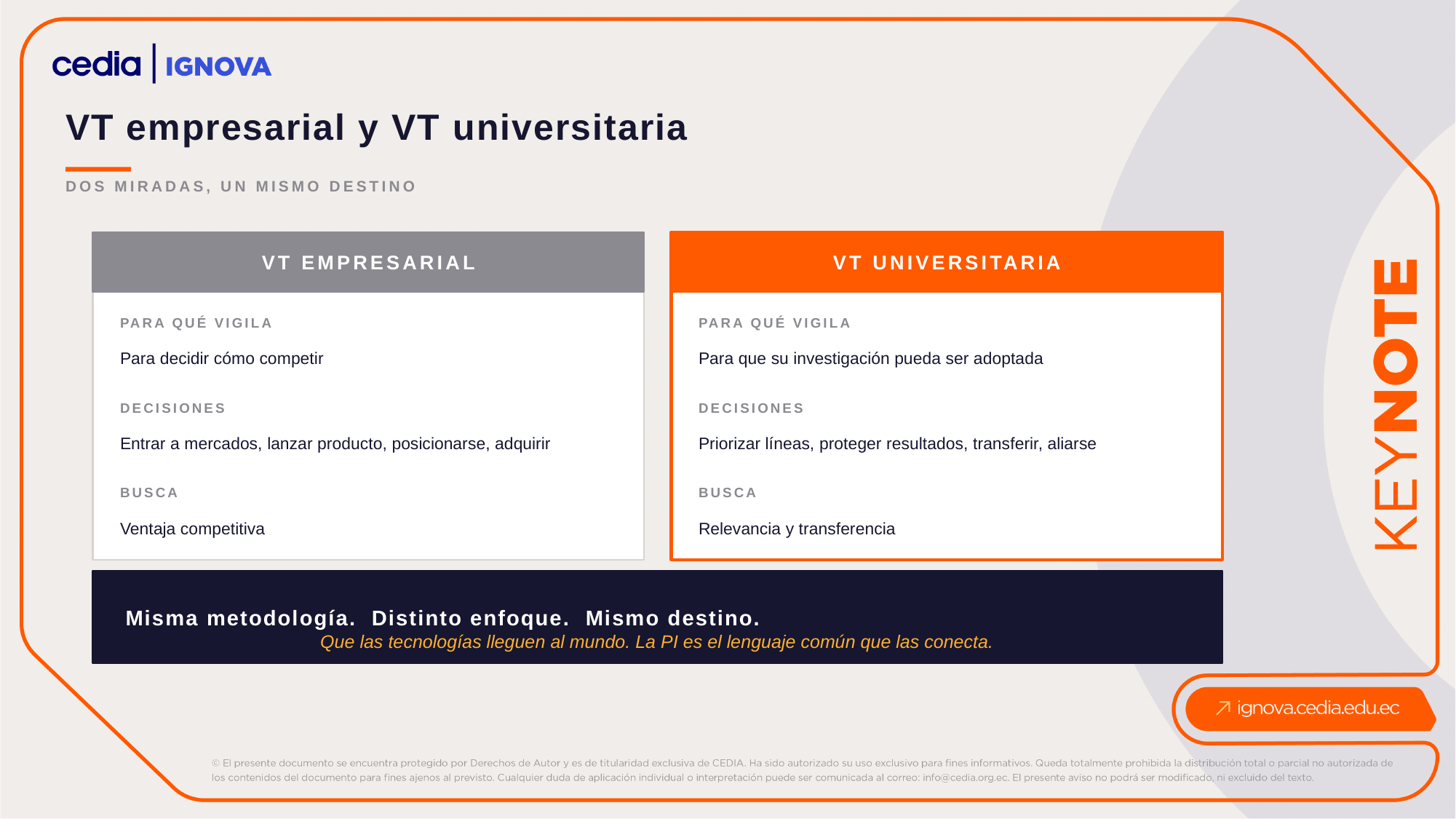

VT empresarial y VT universitaria

DOS MIRADAS, UN MISMO DESTINO

VT EMPRESARIAL

VT UNIVERSITARIA
PARA QUÉ VIGILA
PARA QUÉ VIGILA
Para decidir cómo competir
Para que su investigación pueda ser adoptada
DECISIONES
DECISIONES
Entrar a mercados, lanzar producto, posicionarse, adquirir
Priorizar líneas, proteger resultados, transferir, aliarse
BUSCA
BUSCA
Ventaja competitiva
Relevancia y transferencia

Misma metodología.  Distinto enfoque.  Mismo destino.
Que las tecnologías lleguen al mundo. La PI es el lenguaje común que las conecta.